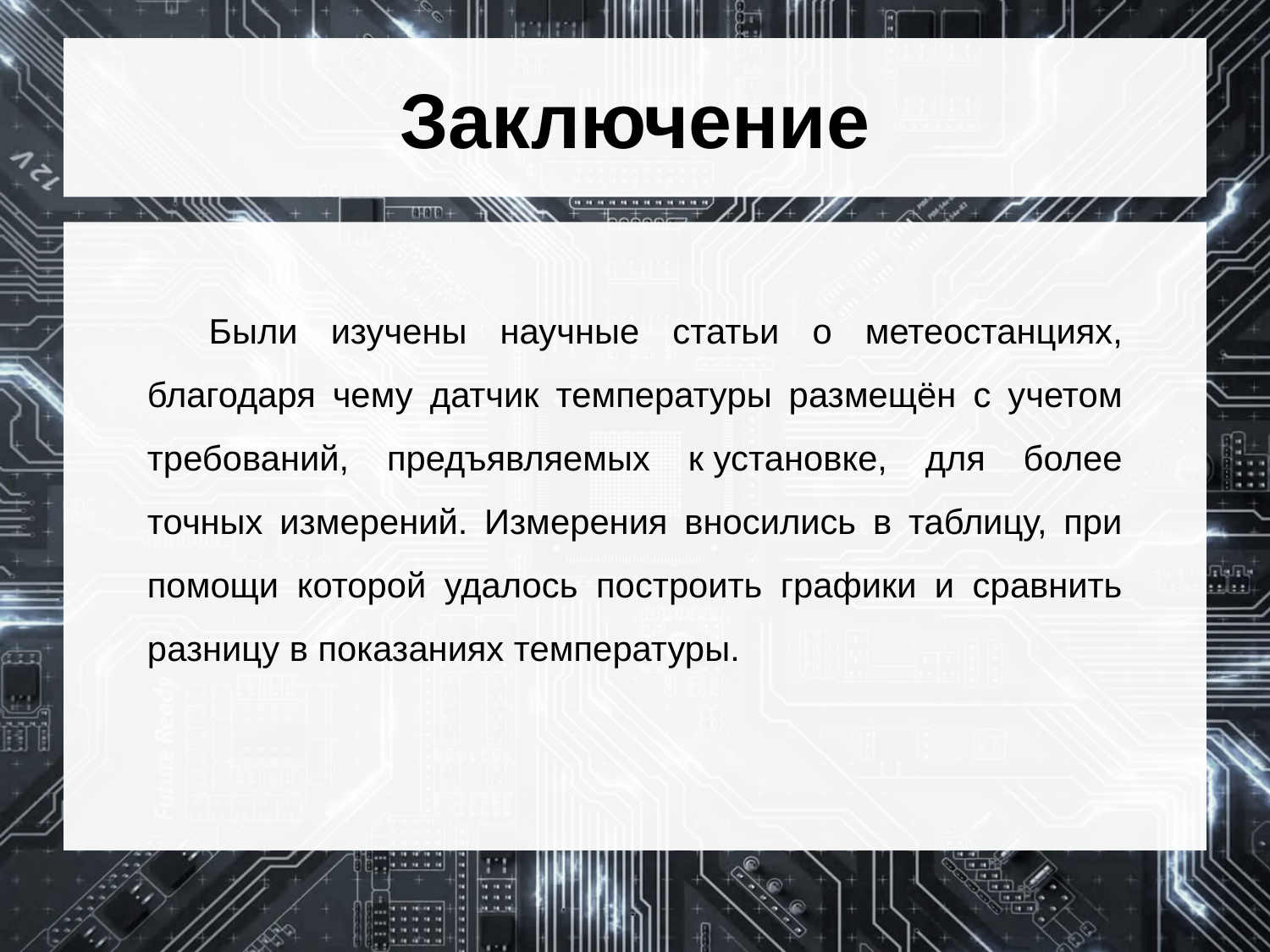

# Заключение

Были изучены научные статьи о метеостанциях, благодаря чему датчик температуры размещён с учетом требований, предъявляемых к установке, для более точных измерений. Измерения вносились в таблицу, при помощи которой удалось построить графики и сравнить разницу в показаниях температуры.